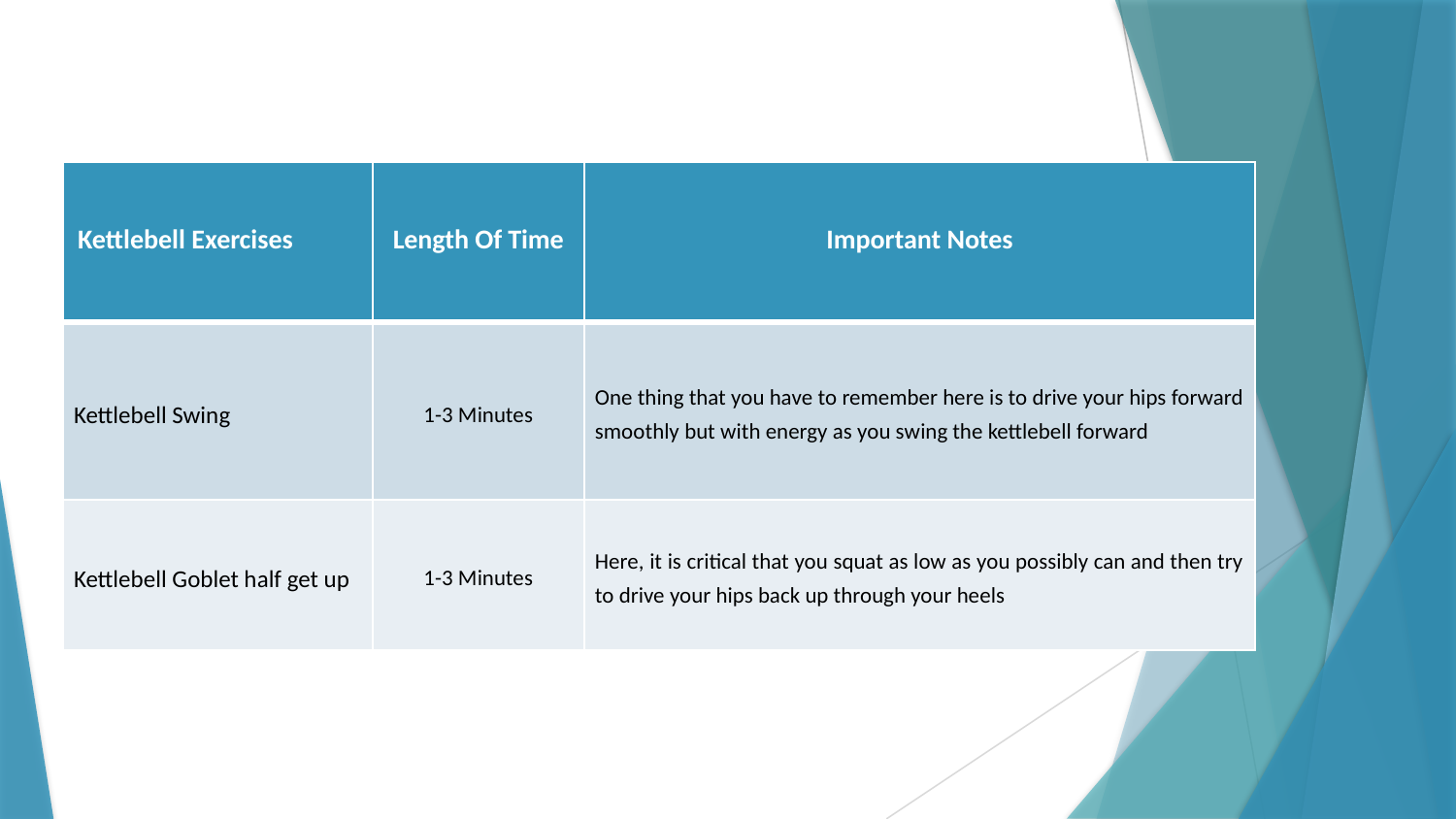

| Kettlebell Exercises | Length Of Time | Important Notes |
| --- | --- | --- |
| Kettlebell Swing | 1-3 Minutes | One thing that you have to remember here is to drive your hips forward smoothly but with energy as you swing the kettlebell forward |
| Kettlebell Goblet half get up | 1-3 Minutes | Here, it is critical that you squat as low as you possibly can and then try to drive your hips back up through your heels |